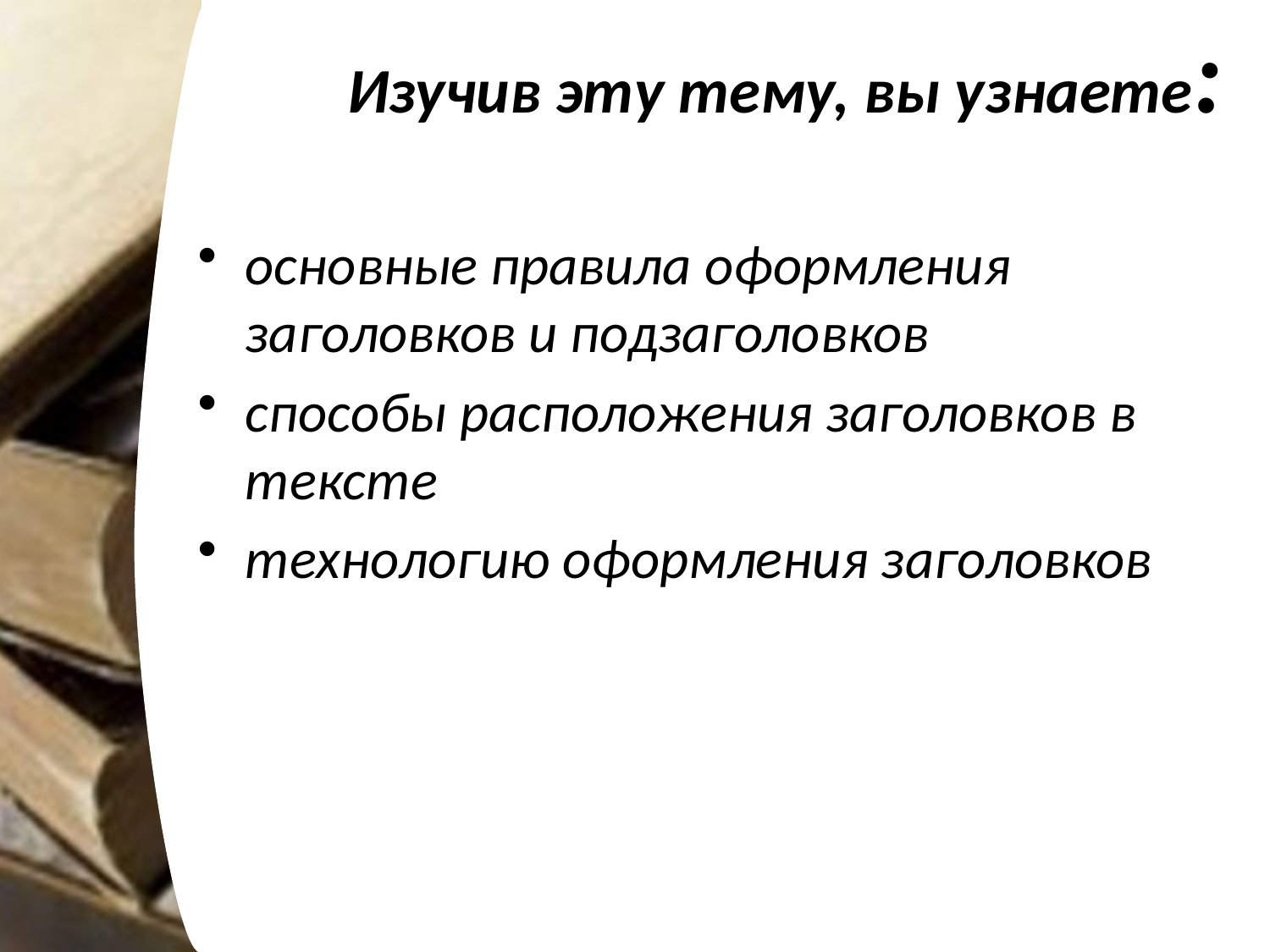

# Изучив эту тему, вы узнаете:
основные правила оформления заголовков и подзаголовков
способы расположения заголовков в тексте
технологию оформления заголовков